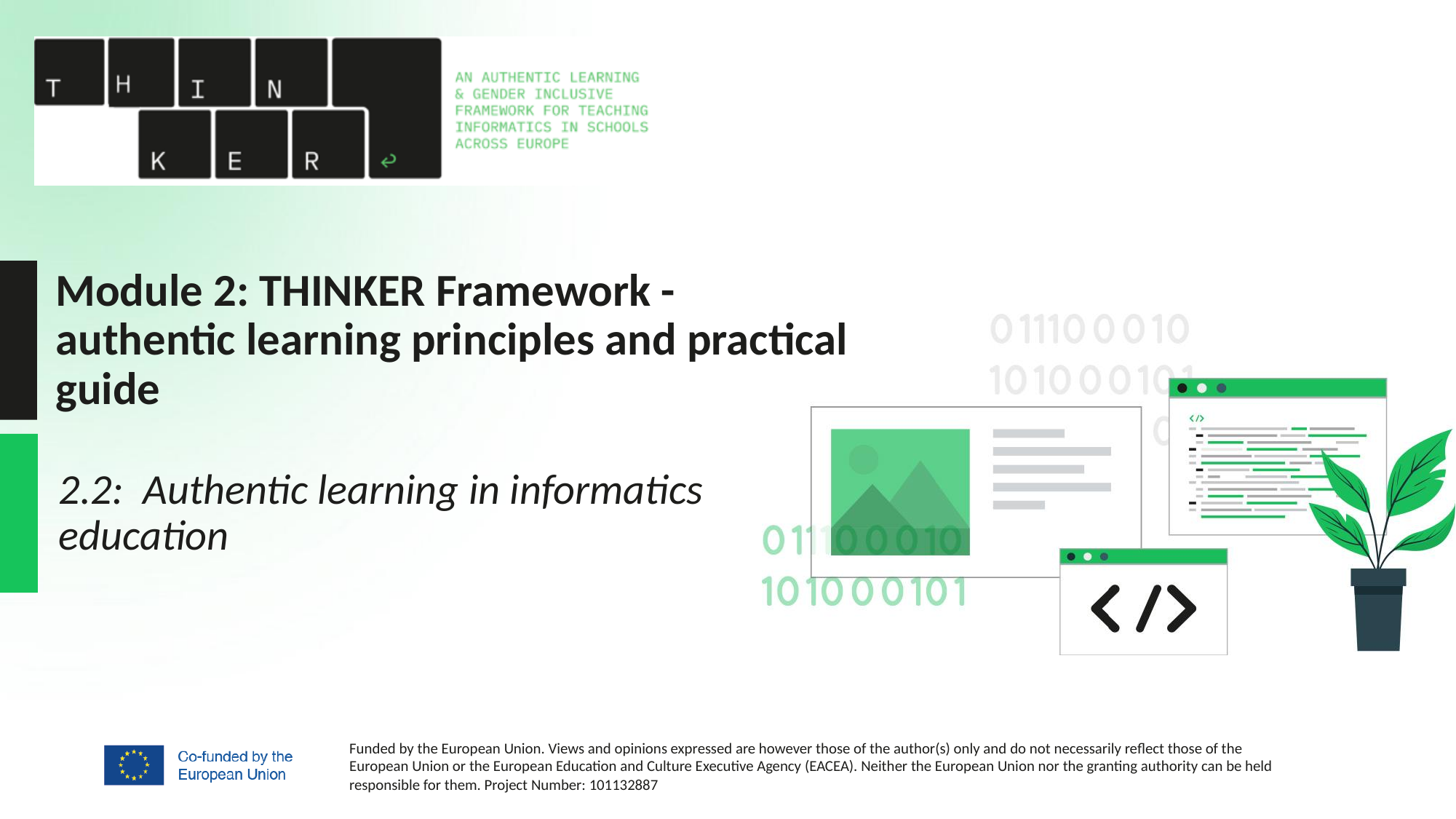

# Module 2: THINKER Framework - authentic learning principles and practical guide
2.2:  Authentic learning in informatics education